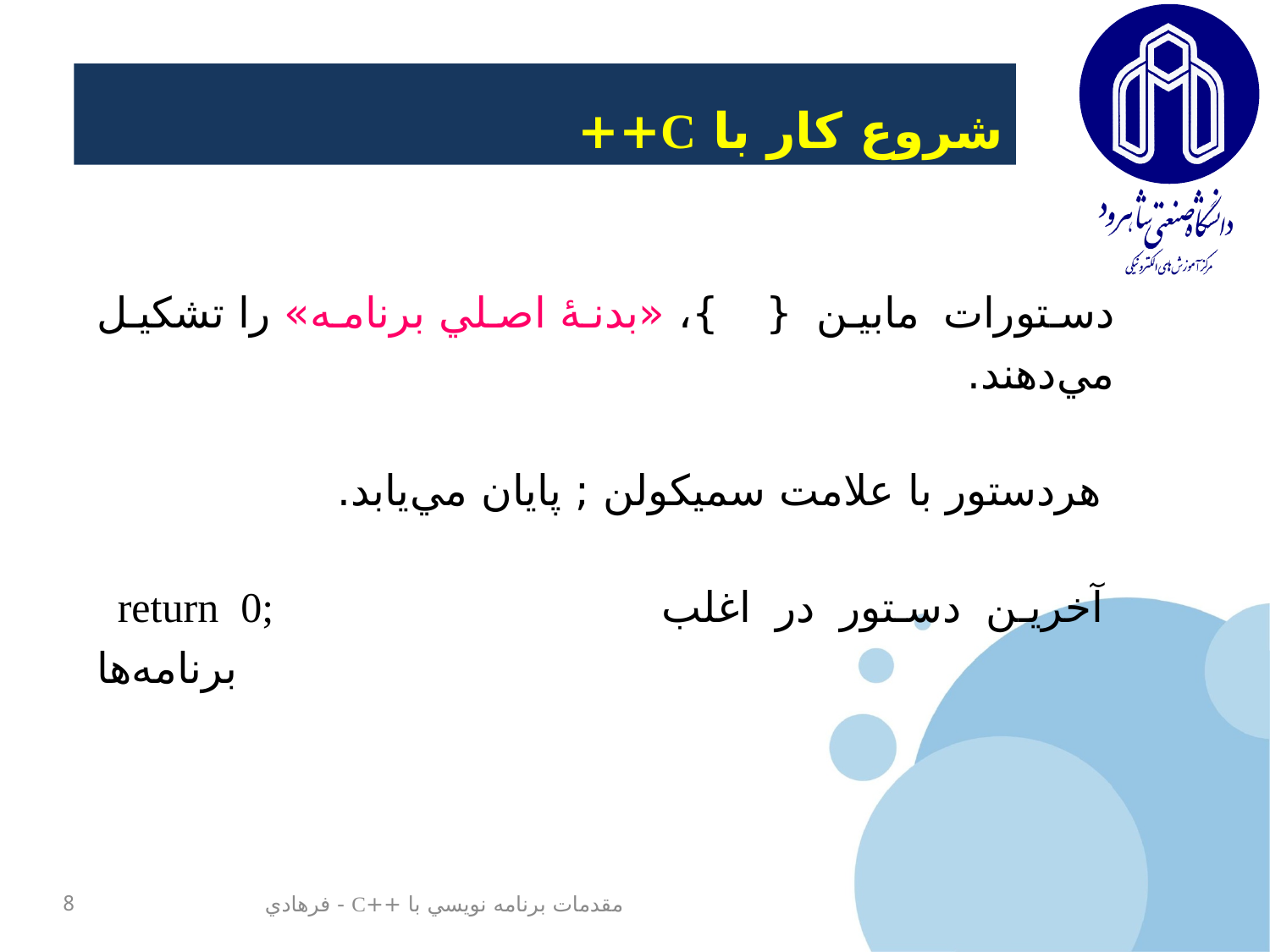

شروع کار با C++
دستورات مابين {  }، «بدنۀ اصلي برنامه» را تشکيل مي‌دهند.

 هردستور با علامت سميکولن ; پايان مي‌يابد.

 return 0; 			 آخرين دستور در اغلب برنامه‌ها
8
مقدمات برنامه نويسي با ++C - فرهادي